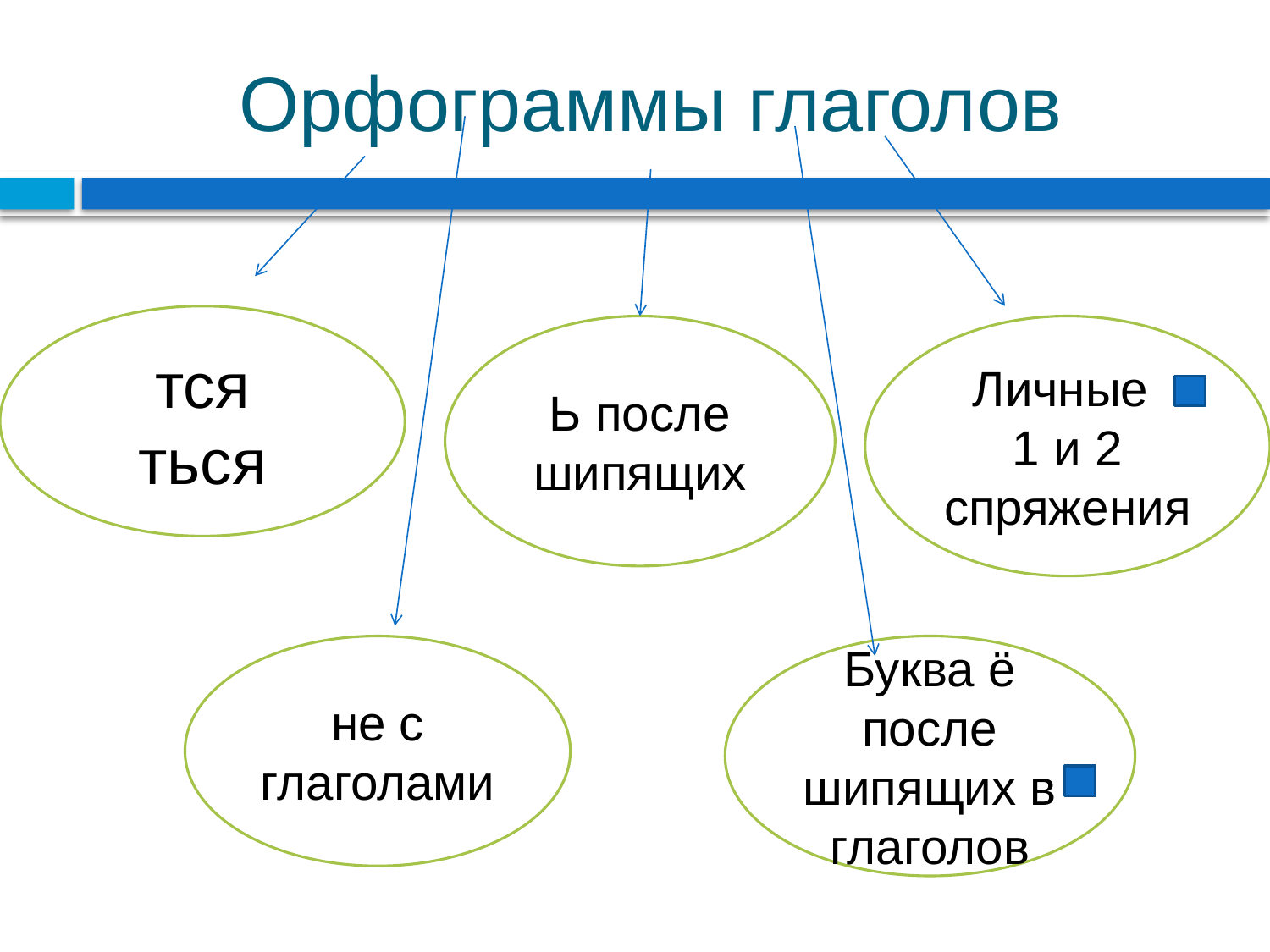

# Орфограммы глаголов
тся
ться
Ь после шипящих
Личные
1 и 2 спряжения

не с глаголами
Буква ё после шипящих в
глаголов